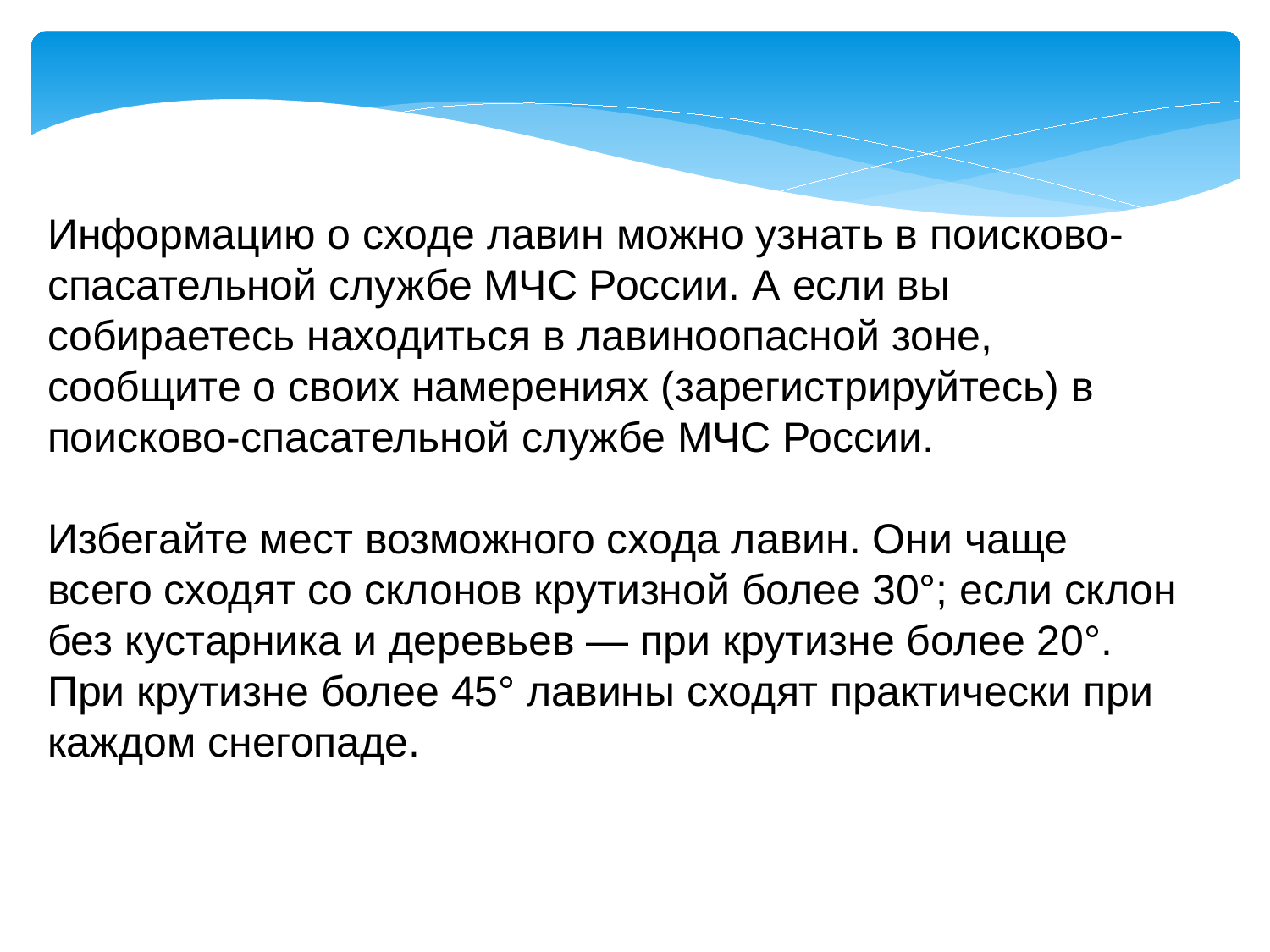

Информацию о сходе лавин можно узнать в поисково-спасательной службе МЧС России. А если вы собираетесь находиться в лавиноопасной зоне, сообщите о своих намерениях (зарегистрируйтесь) в поисково-спасательной службе МЧС России.

Избегайте мест возможного схода лавин. Они чаще всего сходят со склонов крутизной более 30°; если склон без кустарника и деревьев — при крутизне более 20°. При крутизне более 45° лавины сходят практически при каждом снегопаде.